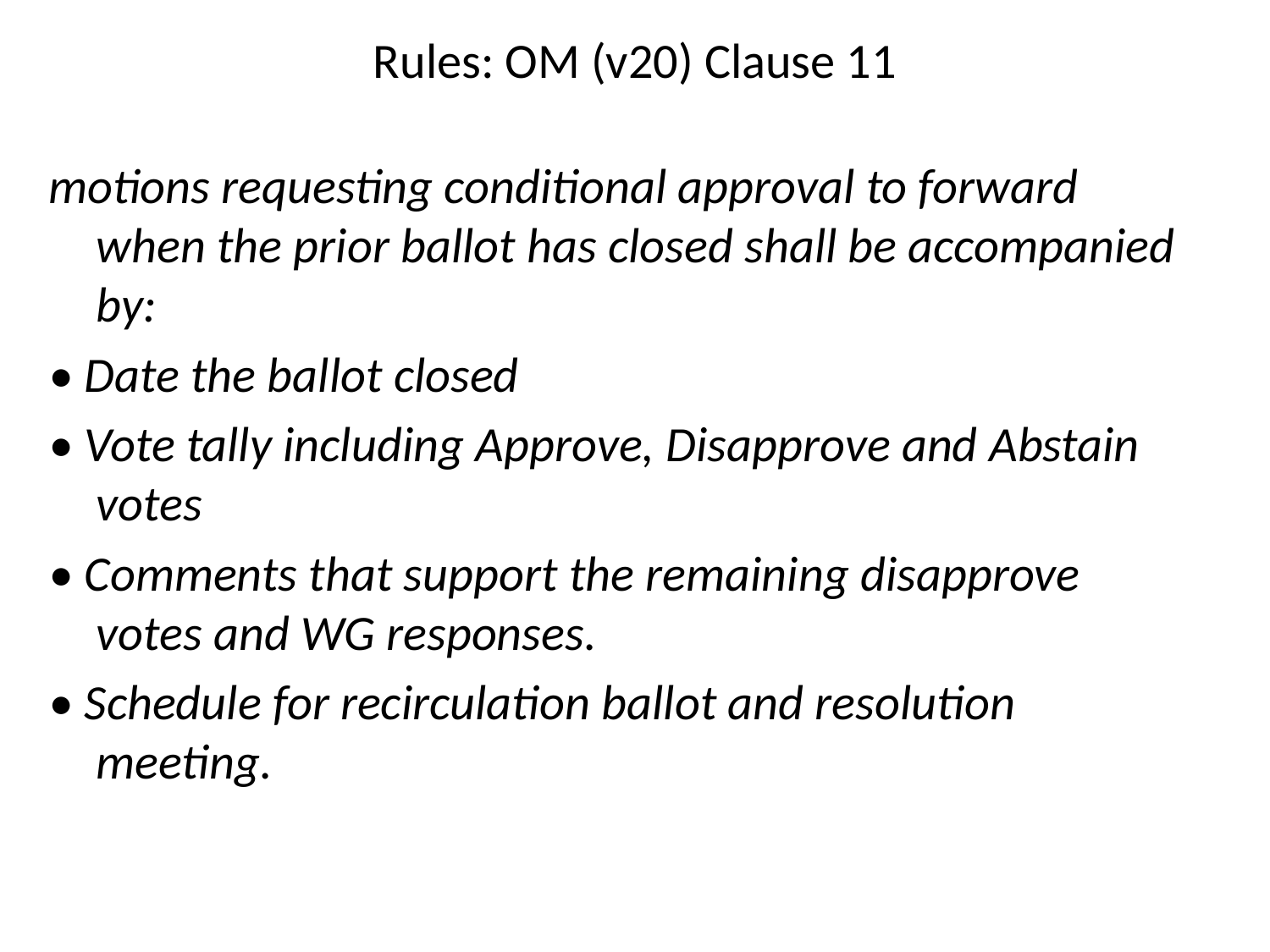

Rules: OM (v20) Clause 11
motions requesting conditional approval to forward when the prior ballot has closed shall be accompanied by:
• Date the ballot closed
• Vote tally including Approve, Disapprove and Abstain votes
• Comments that support the remaining disapprove votes and WG responses.
• Schedule for recirculation ballot and resolution meeting.